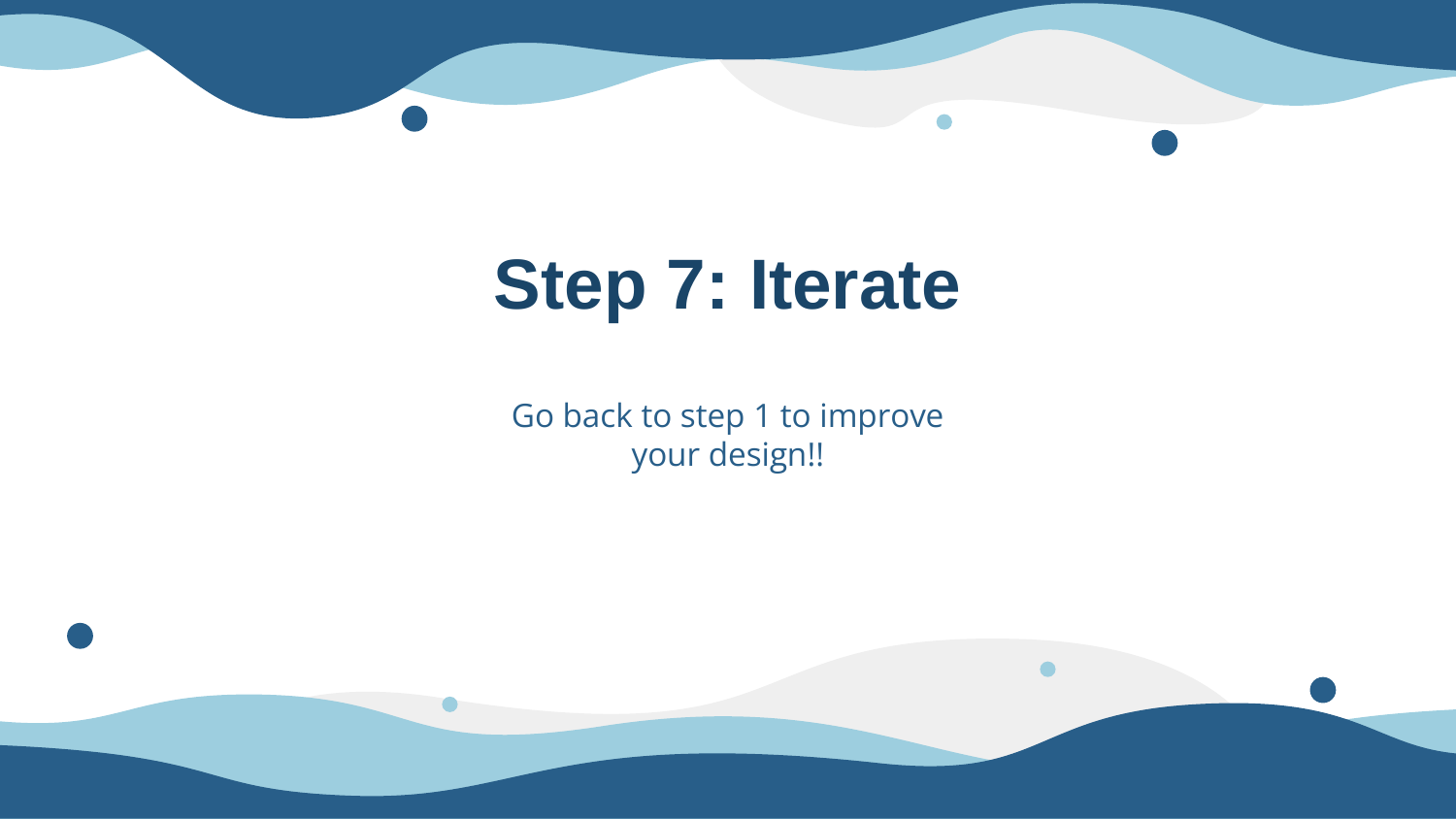

# Step 7: Iterate
Go back to step 1 to improve your design!!